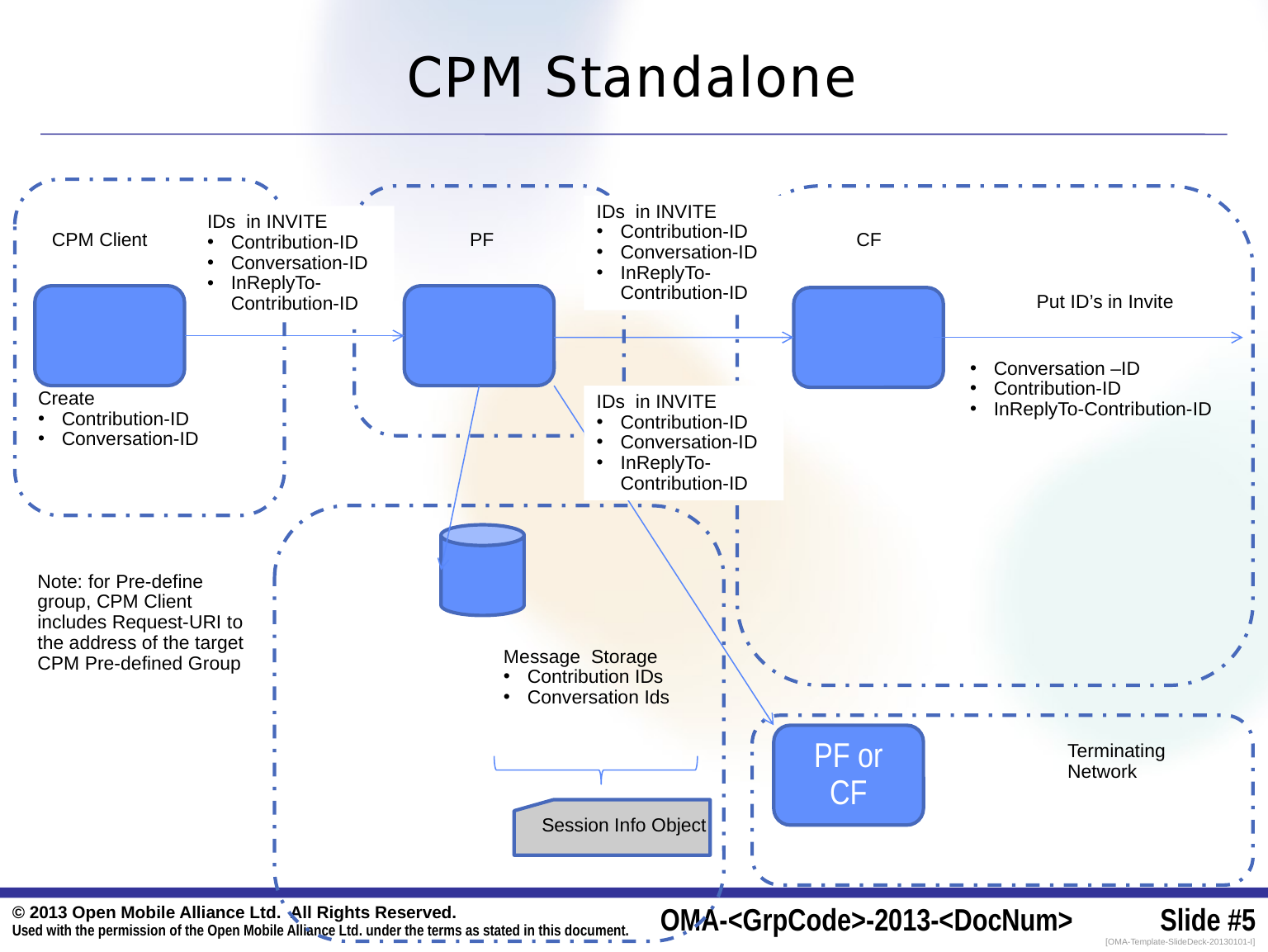

# CPM Standalone

0
IDs  in INVITE
Contribution-ID
Conversation-ID
InReplyTo-Contribution-ID
IDs  in INVITE
Contribution-ID
Conversation-ID
InReplyTo-Contribution-ID
CPM Client
PF
CF
Put ID’s in Invite

Conversation –ID
Contribution-ID
InReplyTo-Contribution-ID

Create
Contribution-ID
Conversation-ID
IDs  in INVITE
Contribution-ID
Conversation-ID
InReplyTo-Contribution-ID

Note: for Pre-define group, CPM Client includes Request-URI to the address of the target CPM Pre-defined Group
Message  Storage
Contribution IDs
Conversation Ids

0
PF or CF
Terminating
Network

Session Info Object